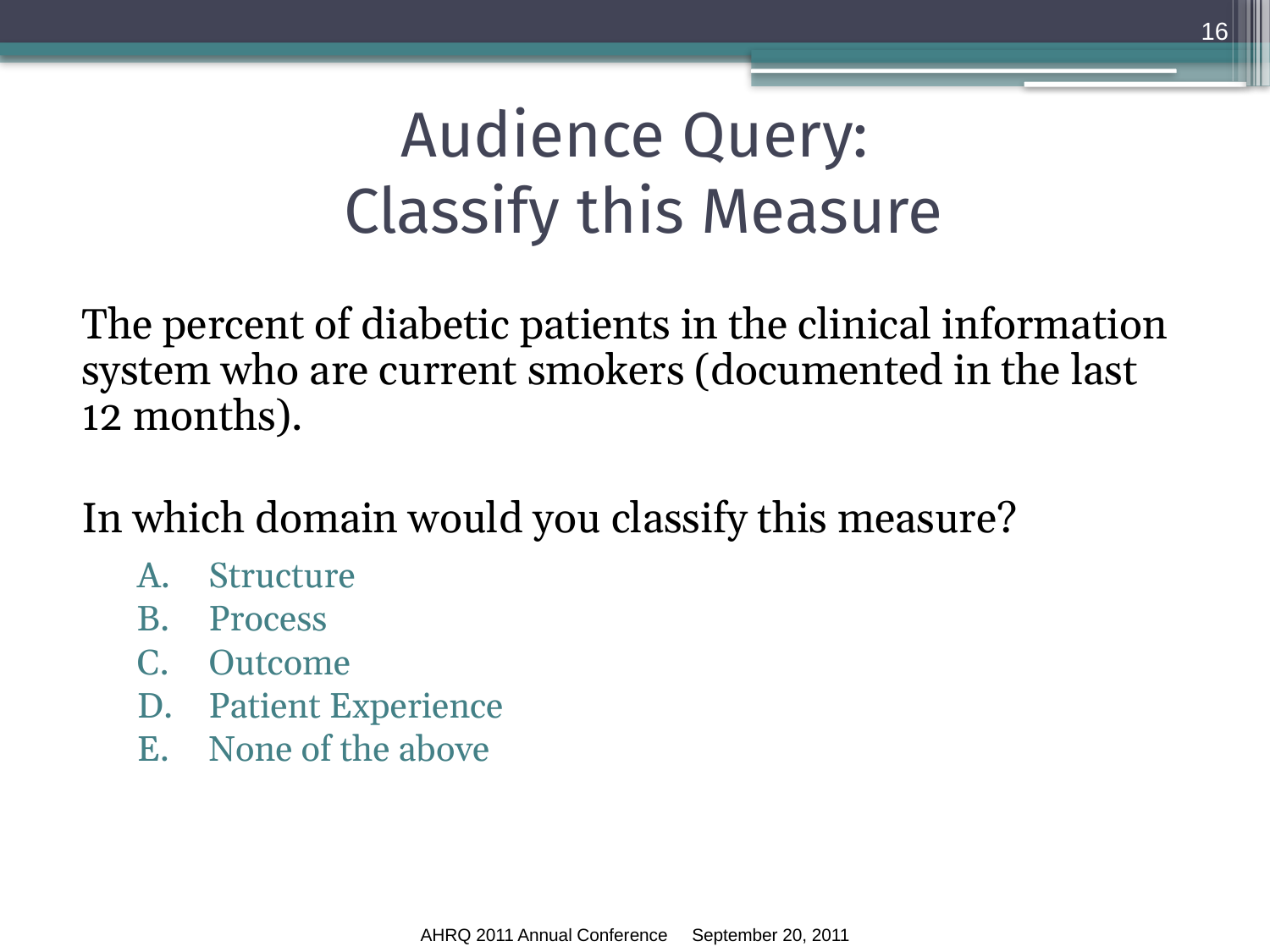

16
# Audience Query: Classify this Measure
The percent of diabetic patients in the clinical information system who are current smokers (documented in the last 12 months).

In which domain would you classify this measure?
Structure
Process
Outcome
Patient Experience
None of the above